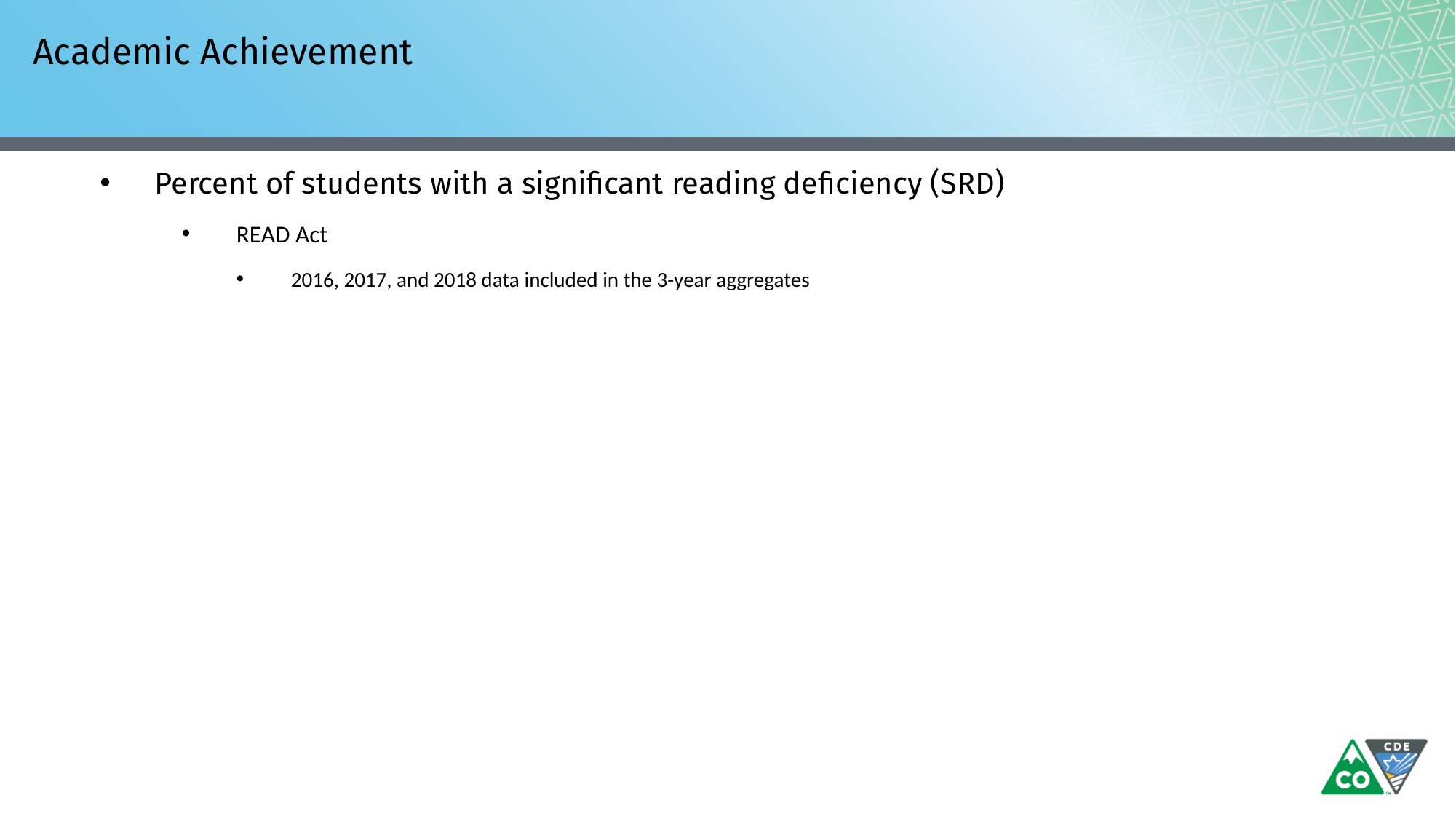

# Academic Achievement
Percent of students with a significant reading deficiency (SRD)
READ Act
2016, 2017, and 2018 data included in the 3-year aggregates